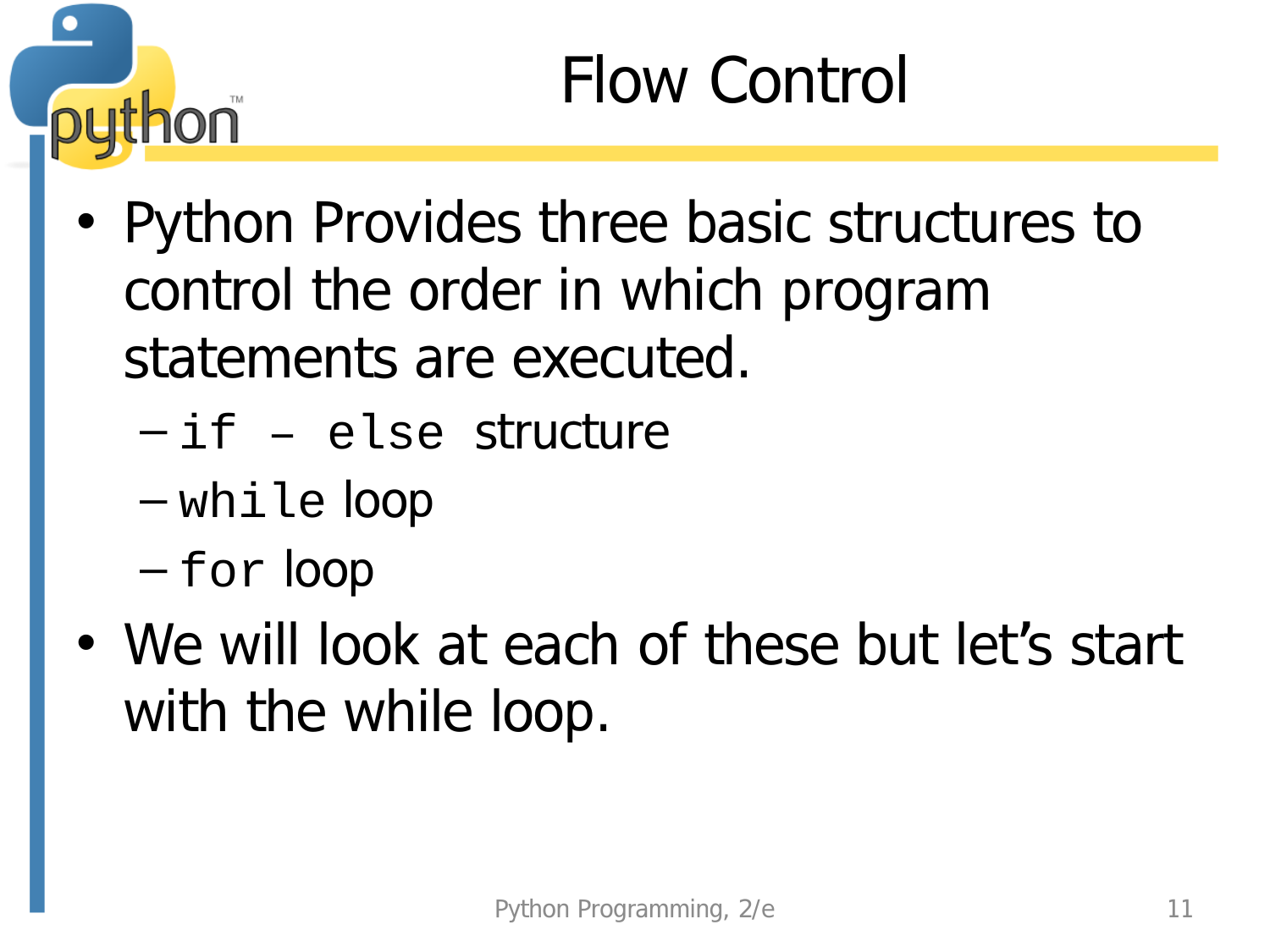

# Flow Control
Python Provides three basic structures to control the order in which program statements are executed.
if – else structure
while loop
for loop
We will look at each of these but let’s start with the while loop.
Python Programming, 2/e
11